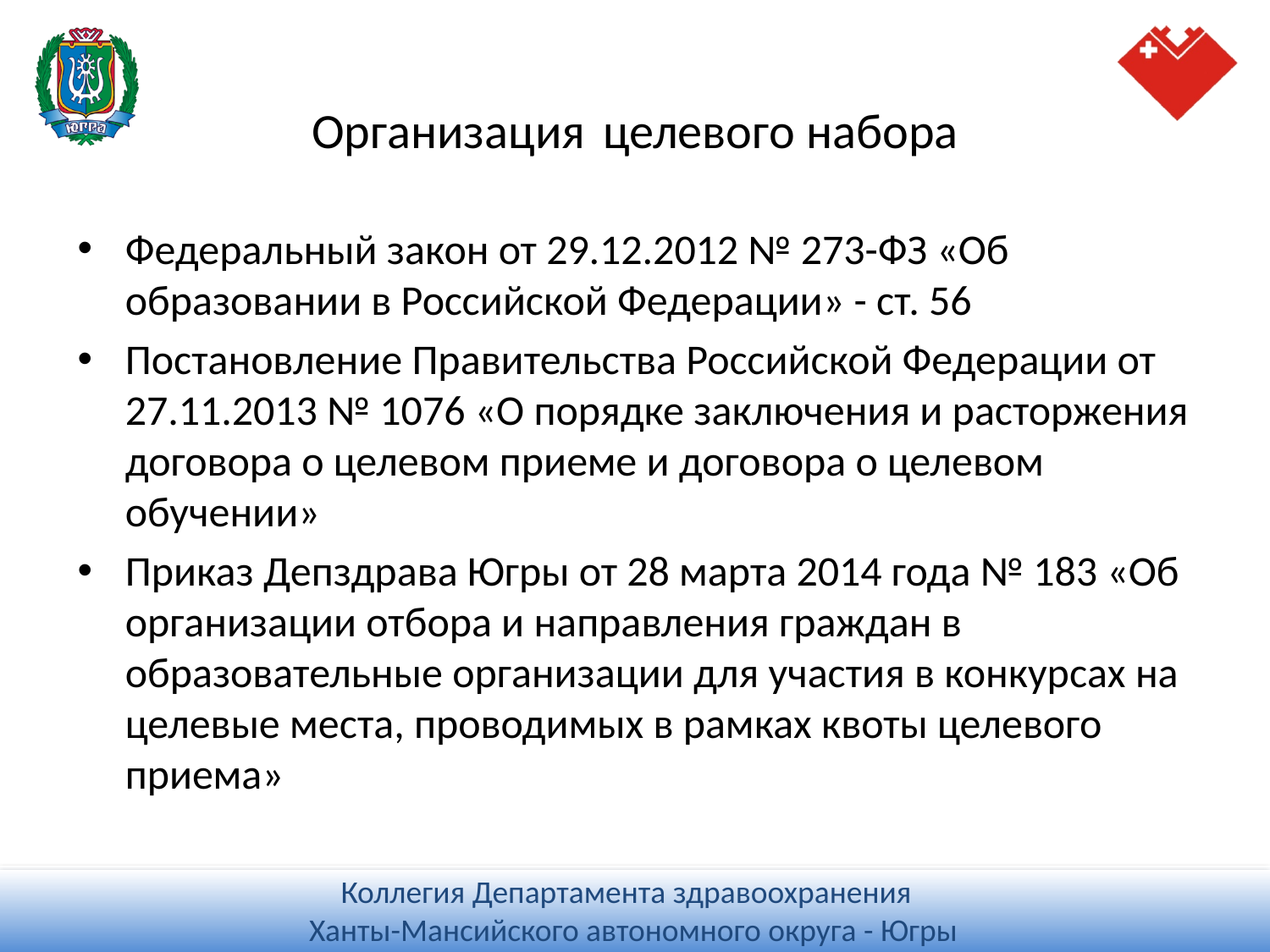

# Организация целевого набора
Федеральный закон от 29.12.2012 № 273-ФЗ «Об образовании в Российской Федерации» - ст. 56
Постановление Правительства Российской Федерации от 27.11.2013 № 1076 «О порядке заключения и расторжения договора о целевом приеме и договора о целевом обучении»
Приказ Депздрава Югры от 28 марта 2014 года № 183 «Об организации отбора и направления граждан в образовательные организации для участия в конкурсах на целевые места, проводимых в рамках квоты целевого приема»